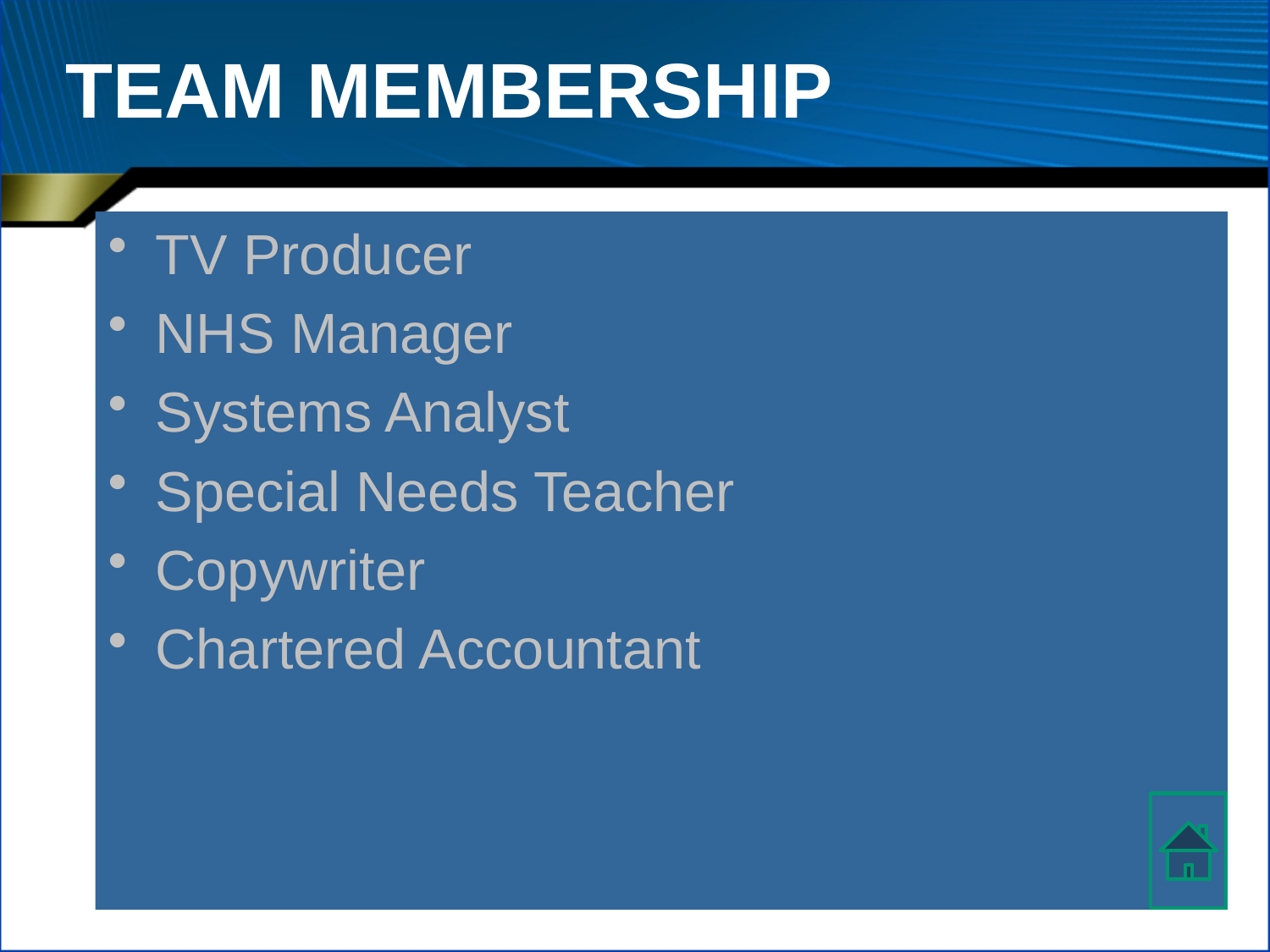

# TEAM MEMBERSHIP
TV Producer
NHS Manager
Systems Analyst
Special Needs Teacher
Copywriter
Chartered Accountant